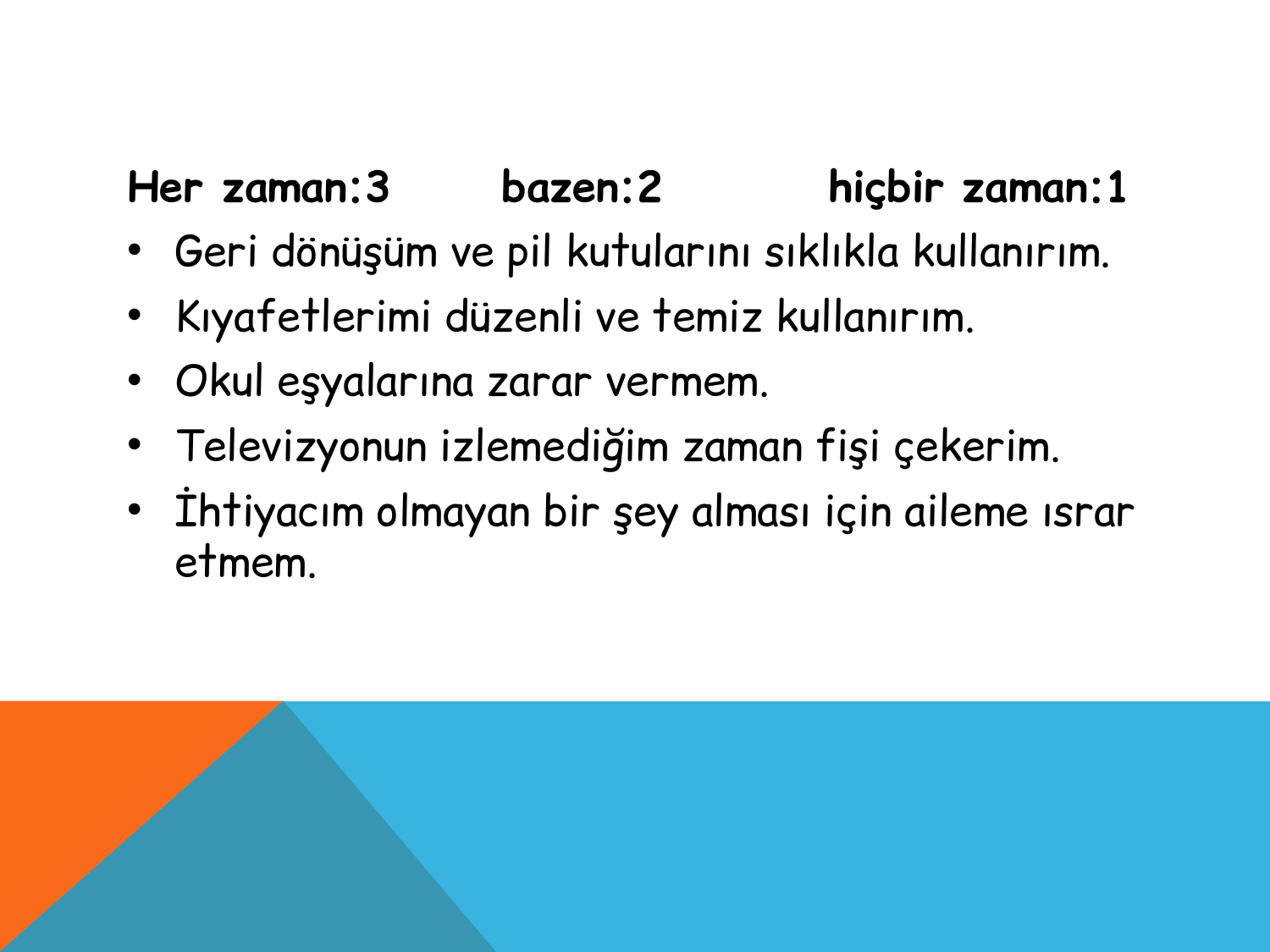

#
Her zaman:3      bazen:2         hiçbir zaman:1
Geri dönüşüm ve pil kutularını sıklıkla kullanırım.
Kıyafetlerimi düzenli ve temiz kullanırım.
Okul eşyalarına zarar vermem.
Televizyonun izlemediğim zaman fişi çekerim.
İhtiyacım olmayan bir şey alması için aileme ısrar etmem.